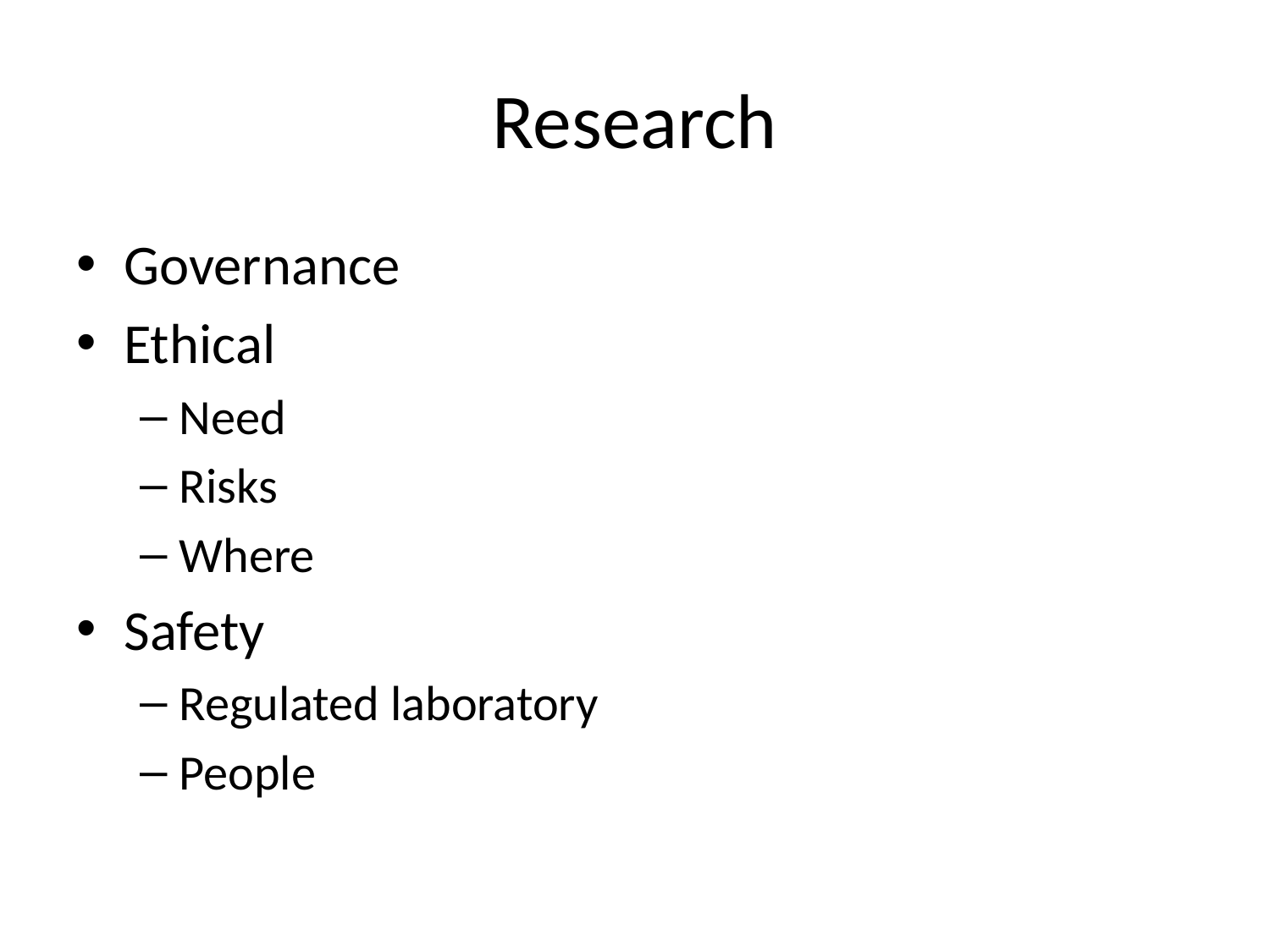

# Research
Governance
Ethical
Need
Risks
Where
Safety
Regulated laboratory
People